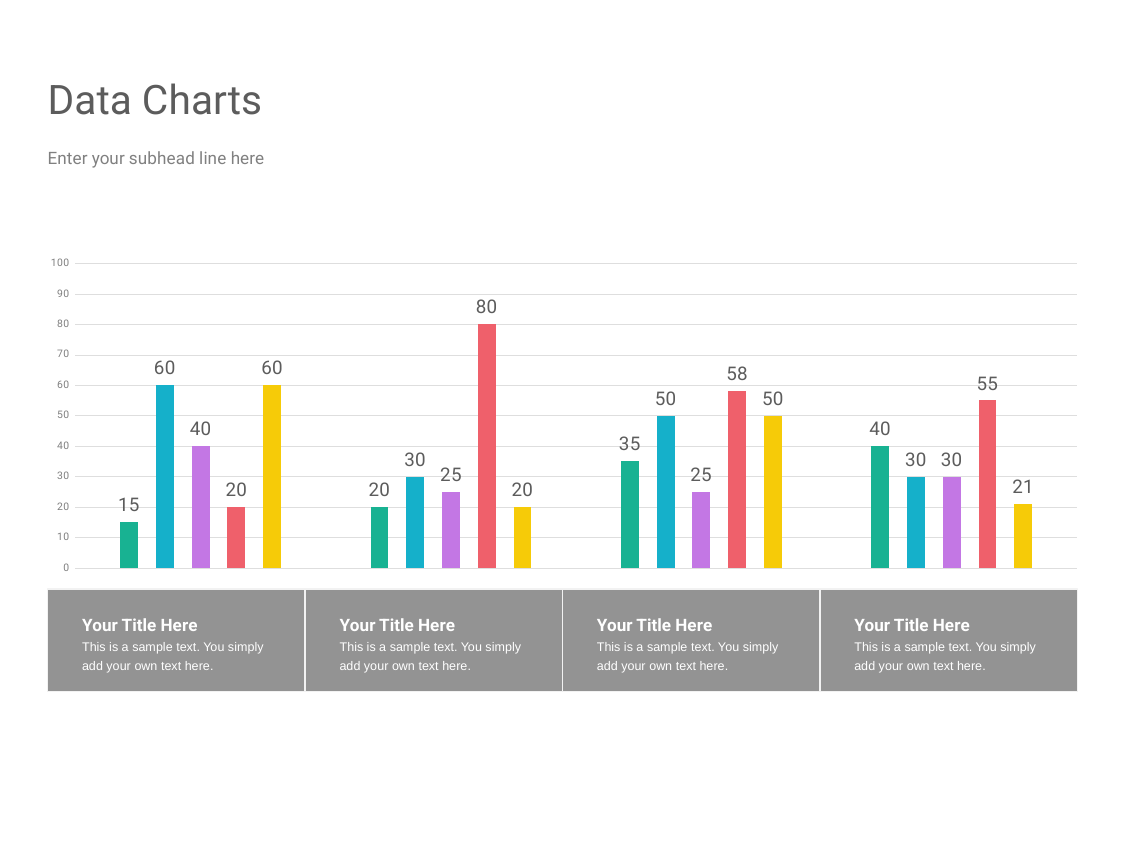

# Data Charts
Enter your subhead line here

### Chart

| Category | Series 1 | Series 2 | Series 3 | Series 4 | Series 5 |
|---|---|---|---|---|---|
| 2015 | 15.0 | 60.0 | 40.0 | 20.0 | 60.0 |
| 2016 | 20.0 | 30.0 | 25.0 | 80.0 | 20.0 |
| 2017 | 35.0 | 50.0 | 25.0 | 58.0 | 50.0 |
| 2018 | 40.0 | 30.0 | 30.0 | 55.0 | 21.0 |

Your Title Here
This is a sample text. You simply add your own text here.
Your Title Here
This is a sample text. You simply add your own text here.
Your Title Here
This is a sample text. You simply add your own text here.
Your Title Here
This is a sample text. You simply add your own text here.